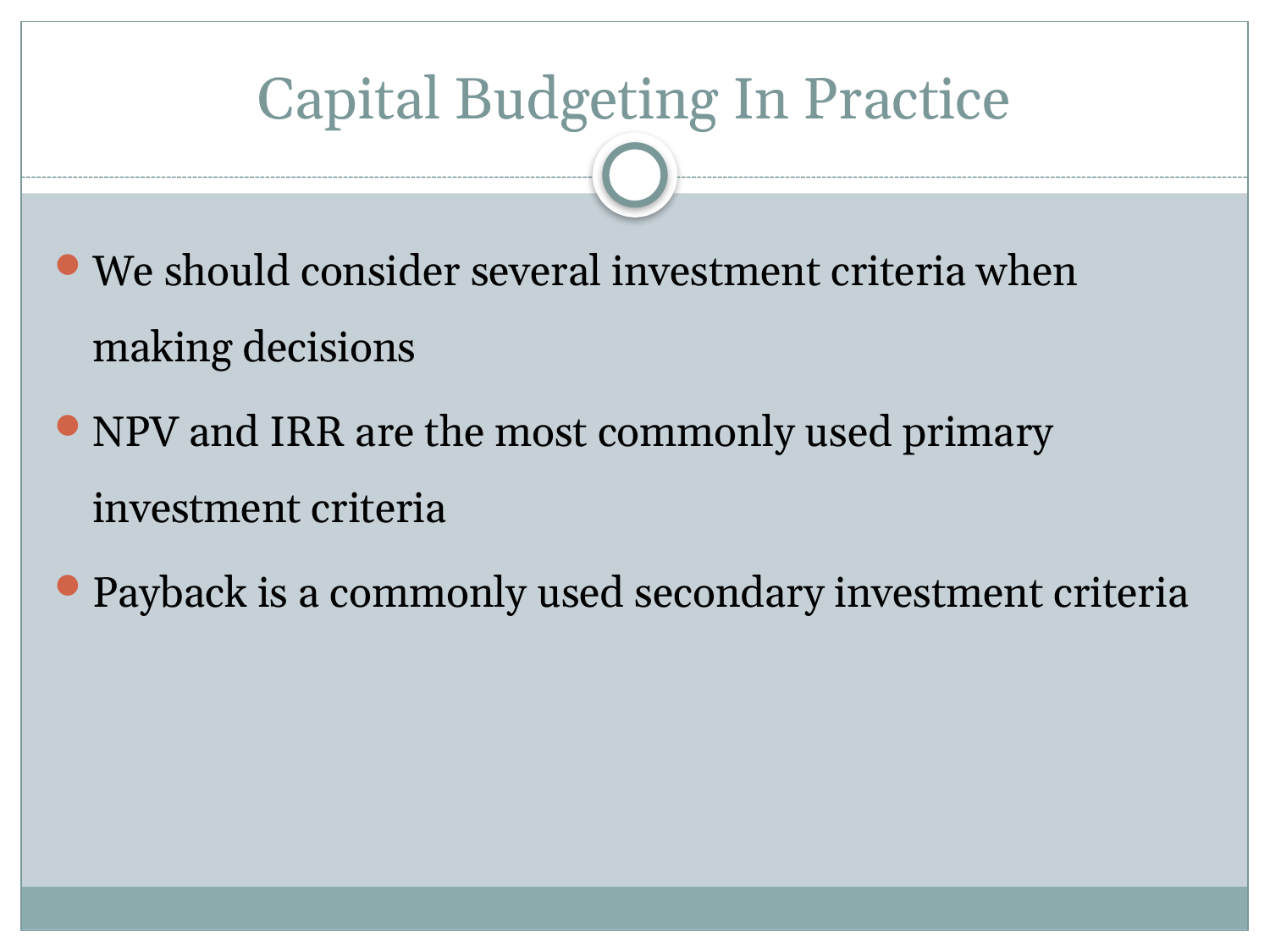

# Capital Budgeting In Practice

We should consider several investment criteria when making decisions
NPV and IRR are the most commonly used primary investment criteria
Payback is a commonly used secondary investment criteria